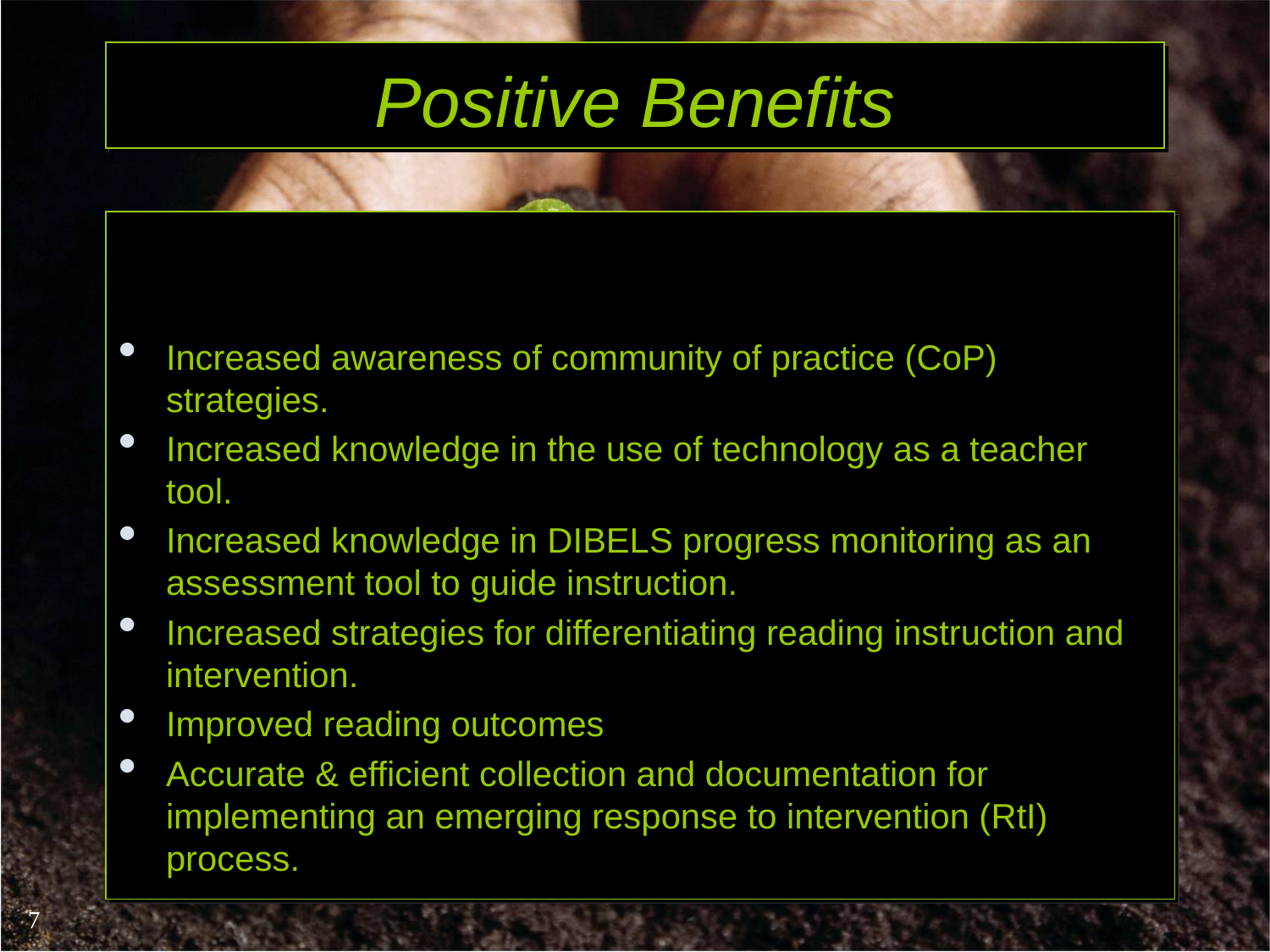

Positive Benefits

Increased awareness of community of practice (CoP) strategies.
Increased knowledge in the use of technology as a teacher tool.
Increased knowledge in DIBELS progress monitoring as an assessment tool to guide instruction.
Increased strategies for differentiating reading instruction and intervention.
Improved reading outcomes
Accurate & efficient collection and documentation for implementing an emerging response to intervention (RtI) process.
7